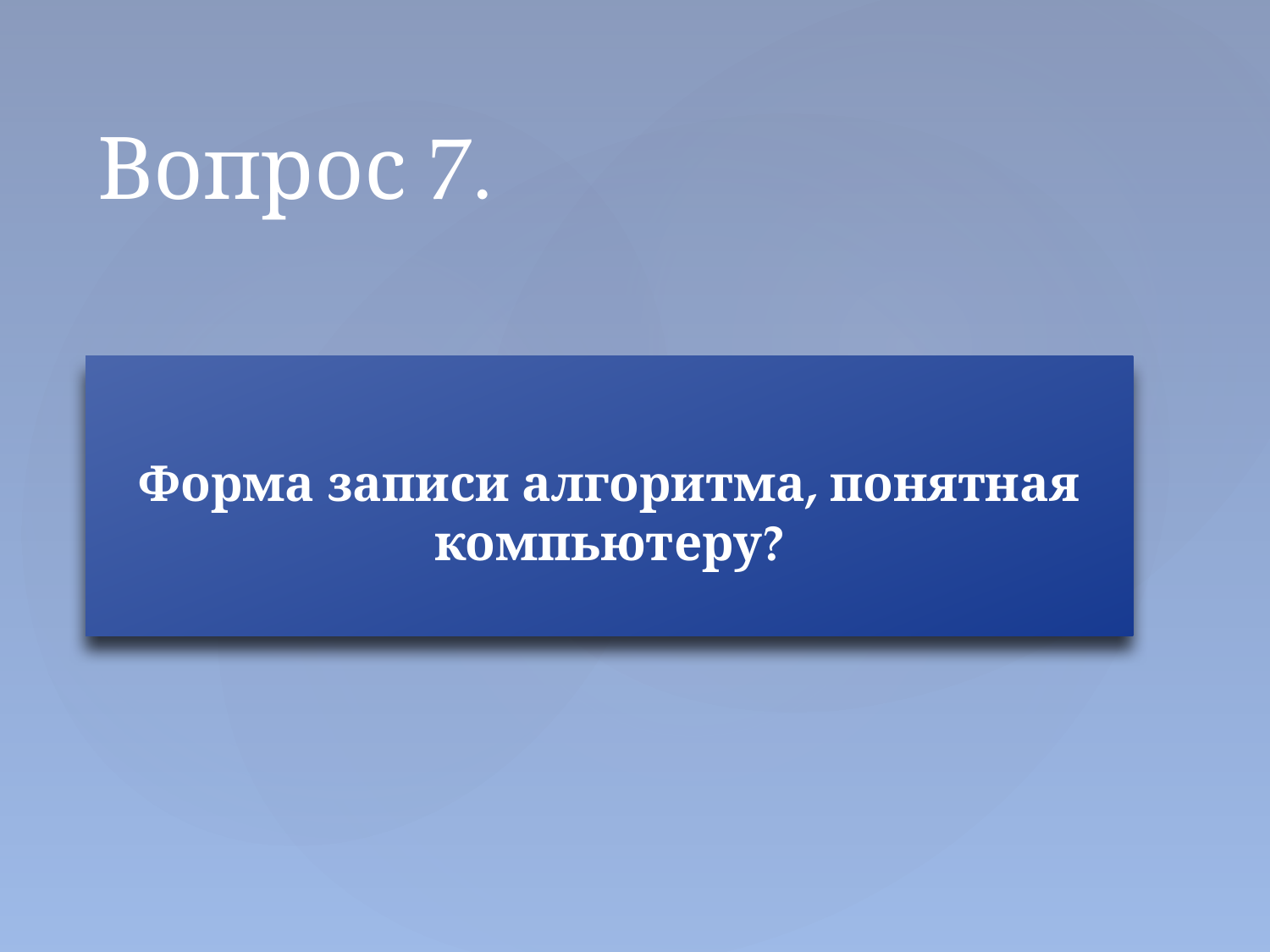

# Вопрос 7.
Форма записи алгоритма, понятная компьютеру?